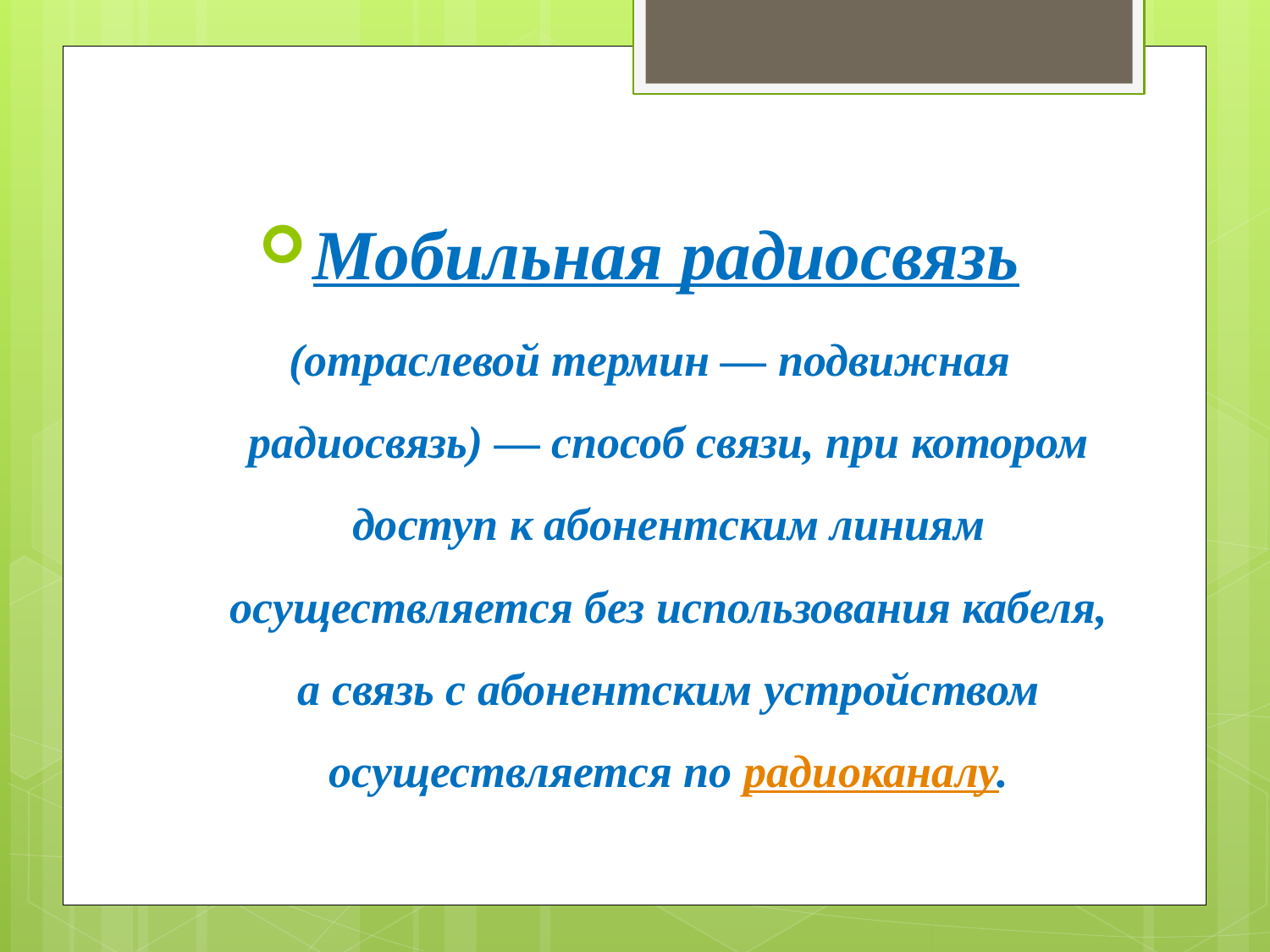

Мобильная радиосвязь
(отраслевой термин — подвижная радиосвязь) — способ связи, при котором доступ к абонентским линиям осуществляется без использования кабеля, а связь с абонентским устройством осуществляется по радиоканалу.